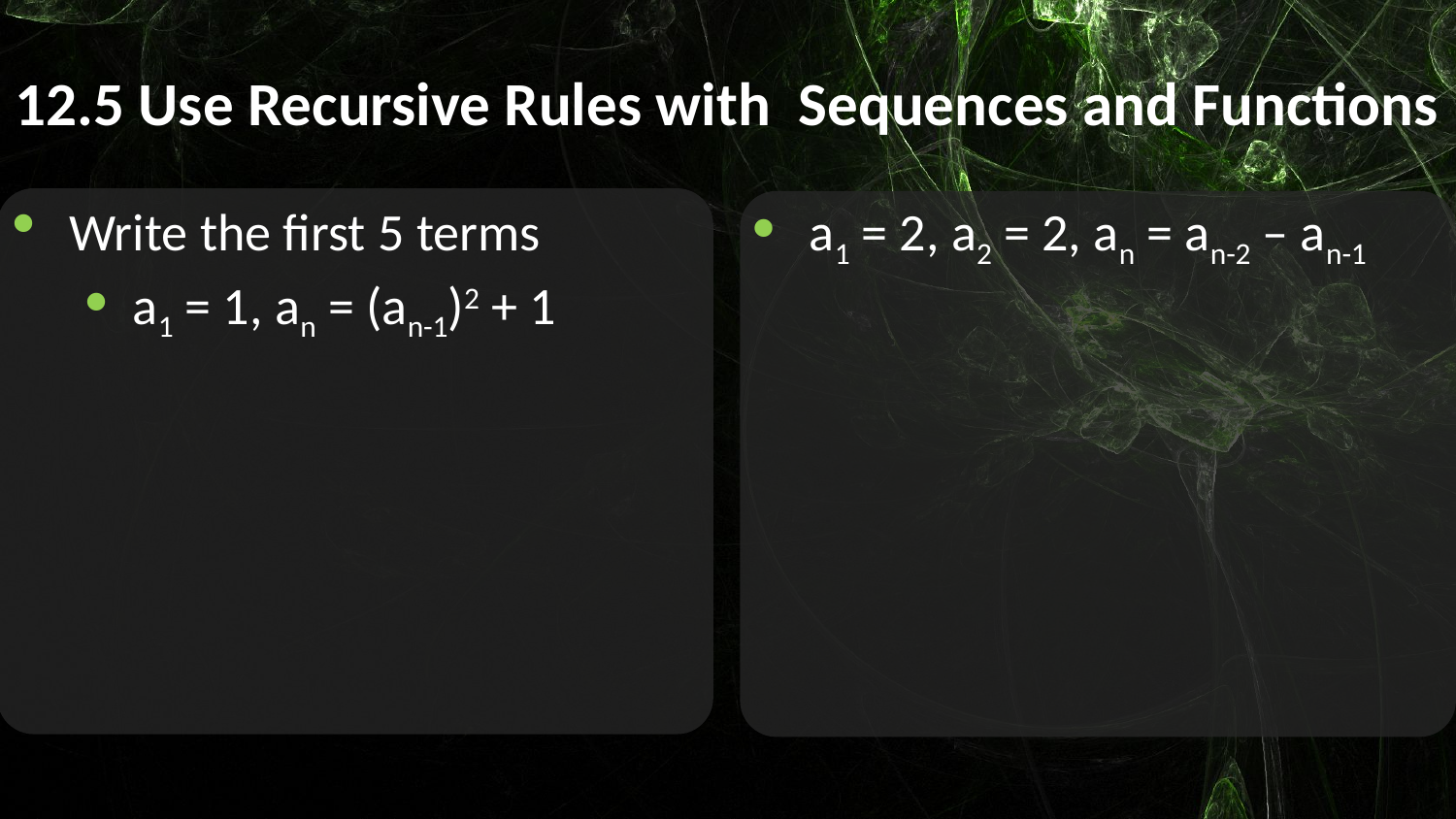

# 12.5 Use Recursive Rules with  Sequences and Functions
Write the first 5 terms
a1 = 1, an = (an-1)2 + 1

a1 = 2, a2 = 2, an = an-2 – an-1